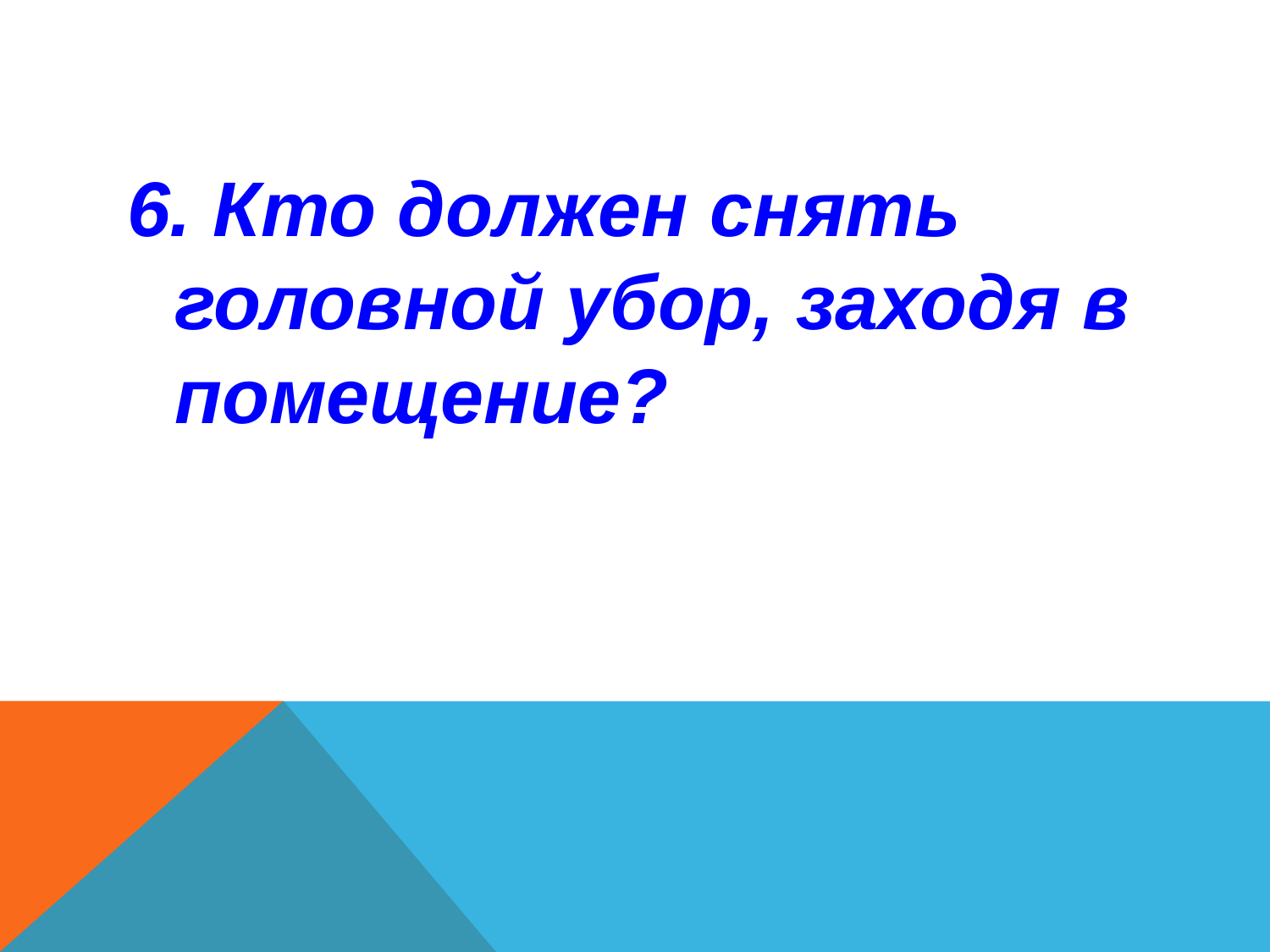

6. Кто должен снять головной убор, заходя в помещение?